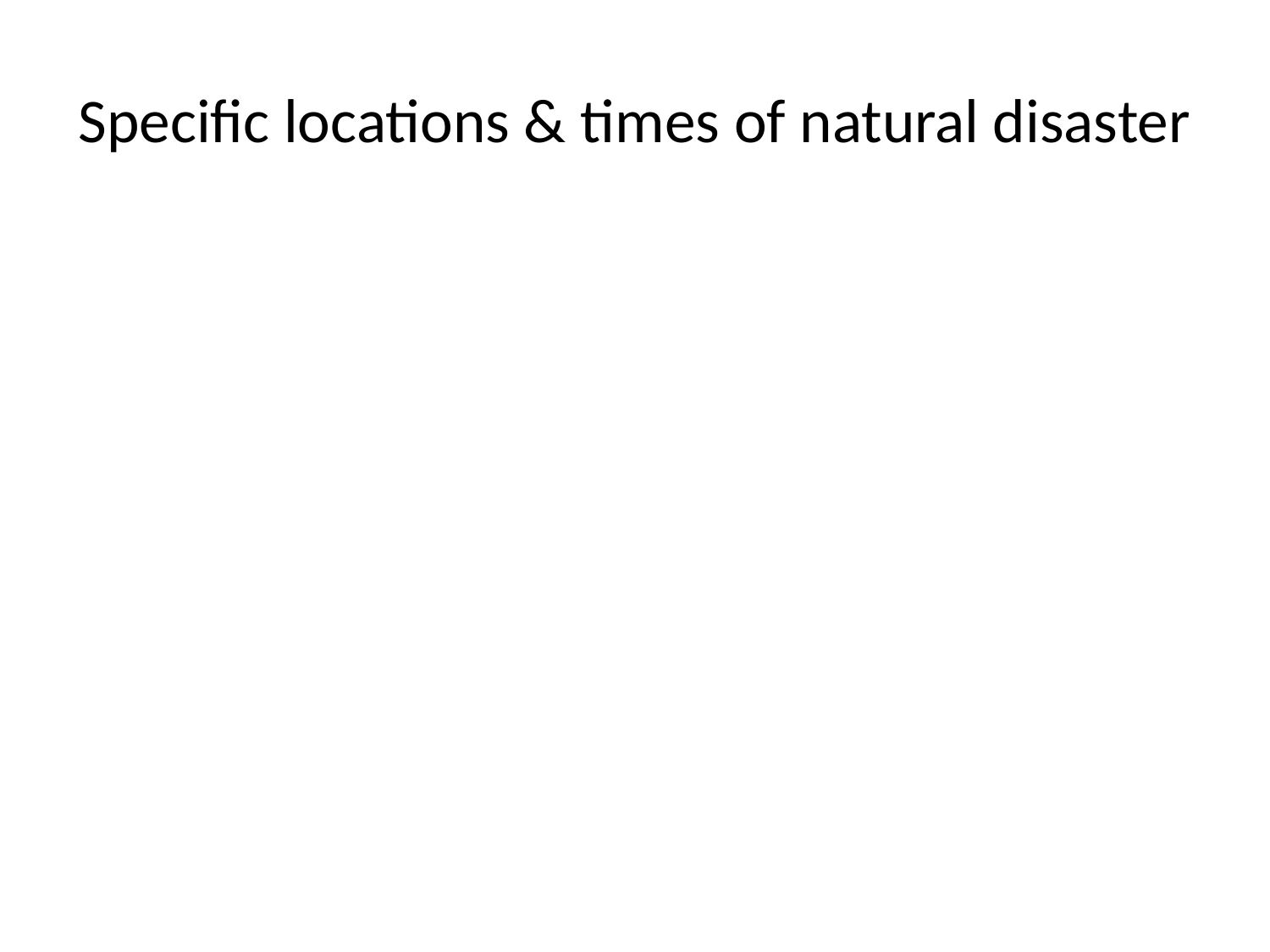

# Specific locations & times of natural disaster